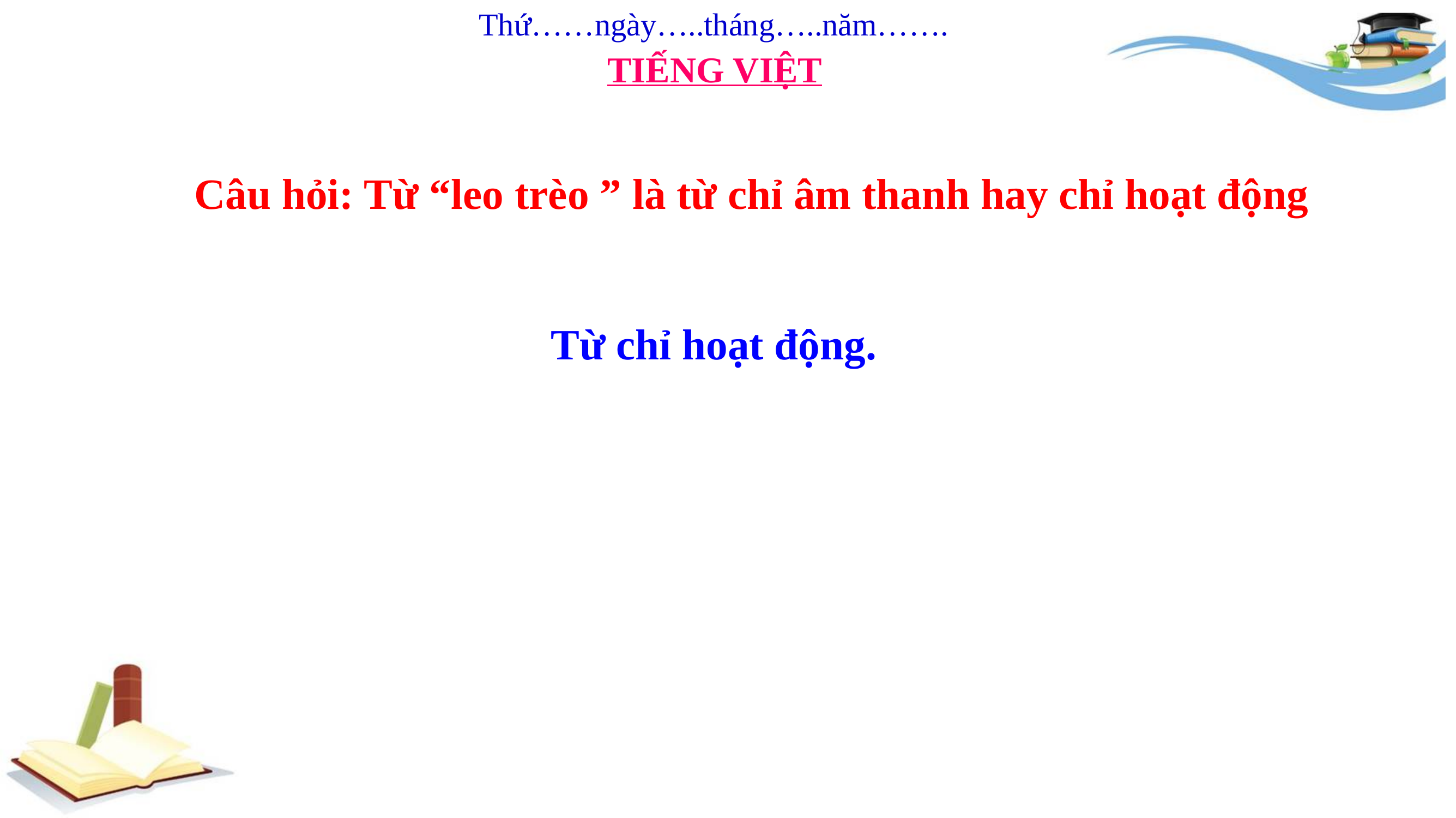

Thứ……ngày…..tháng…..năm…….
TIẾNG VIỆT
Câu hỏi: Từ “leo trèo ” là từ chỉ âm thanh hay chỉ hoạt động
Từ chỉ hoạt động.